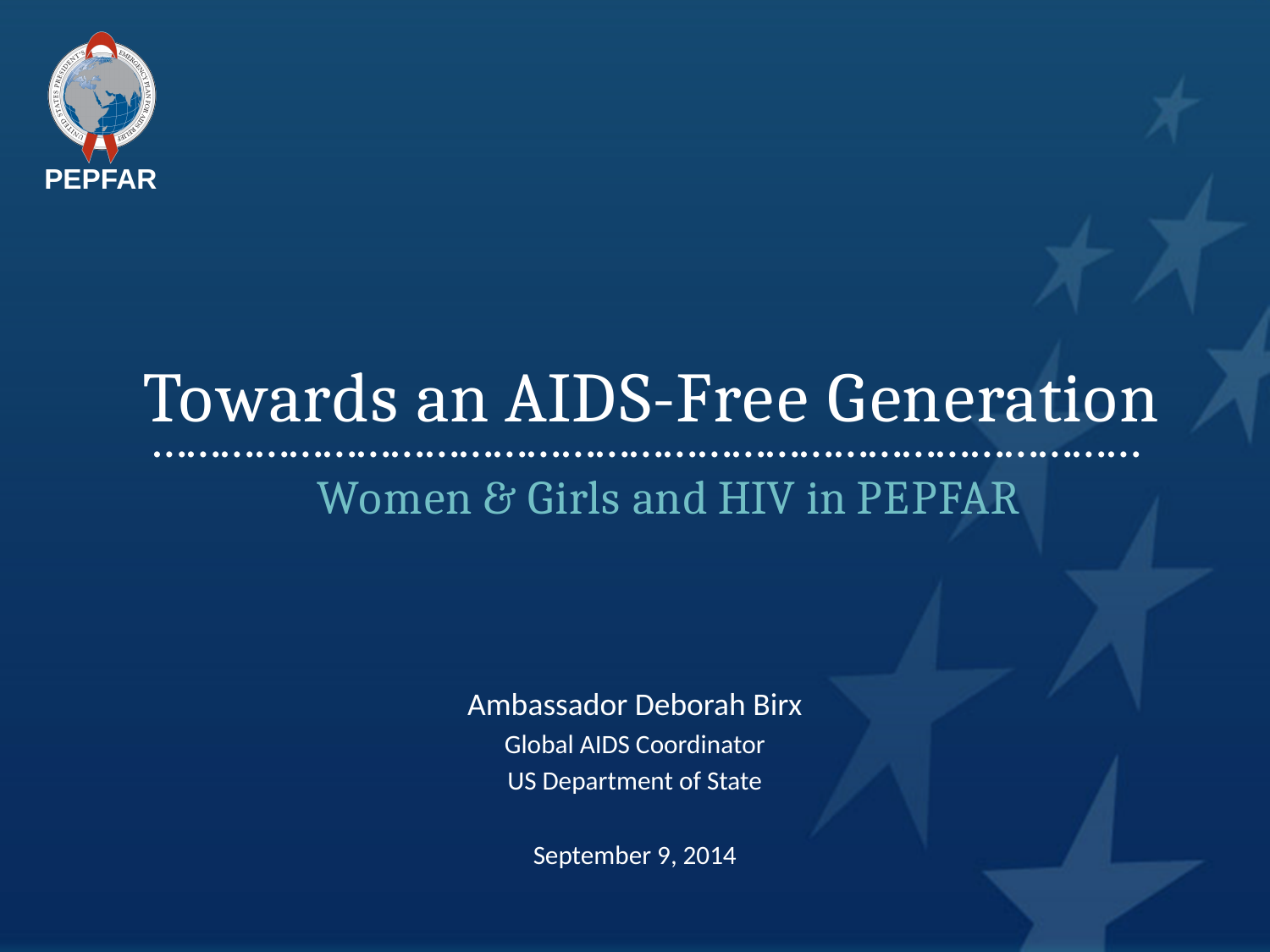

# Towards an AIDS-Free Generation Women & Girls and HIV in PEPFAR
Ambassador Deborah Birx
Global AIDS Coordinator
US Department of State

September 9, 2014